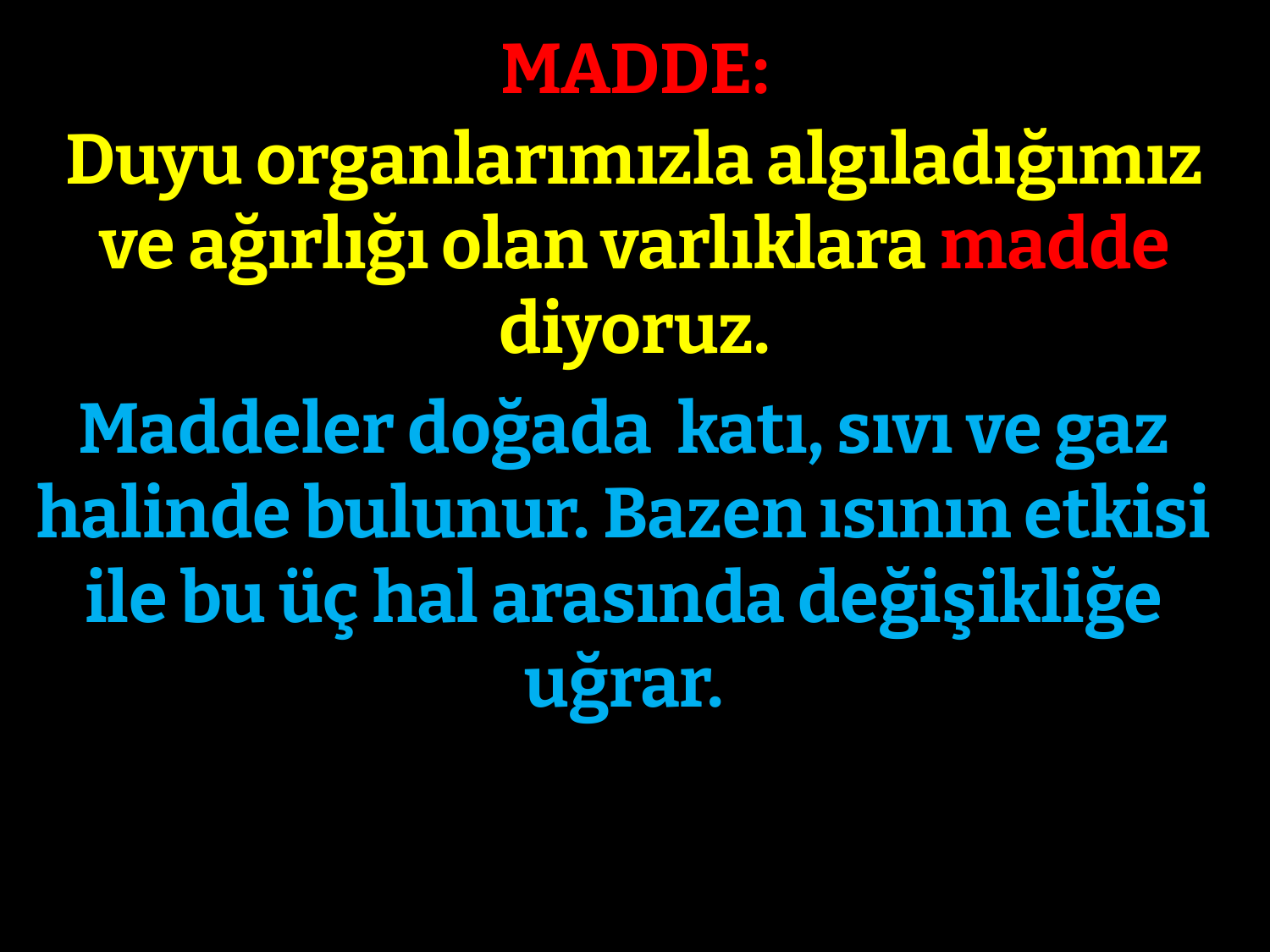

MADDE:
Duyu organlarımızla algıladığımız ve ağırlığı olan varlıklara madde diyoruz.
#
Maddeler doğada  katı, sıvı ve gaz halinde bulunur. Bazen ısının etkisi ile bu üç hal arasında değişikliğe uğrar.